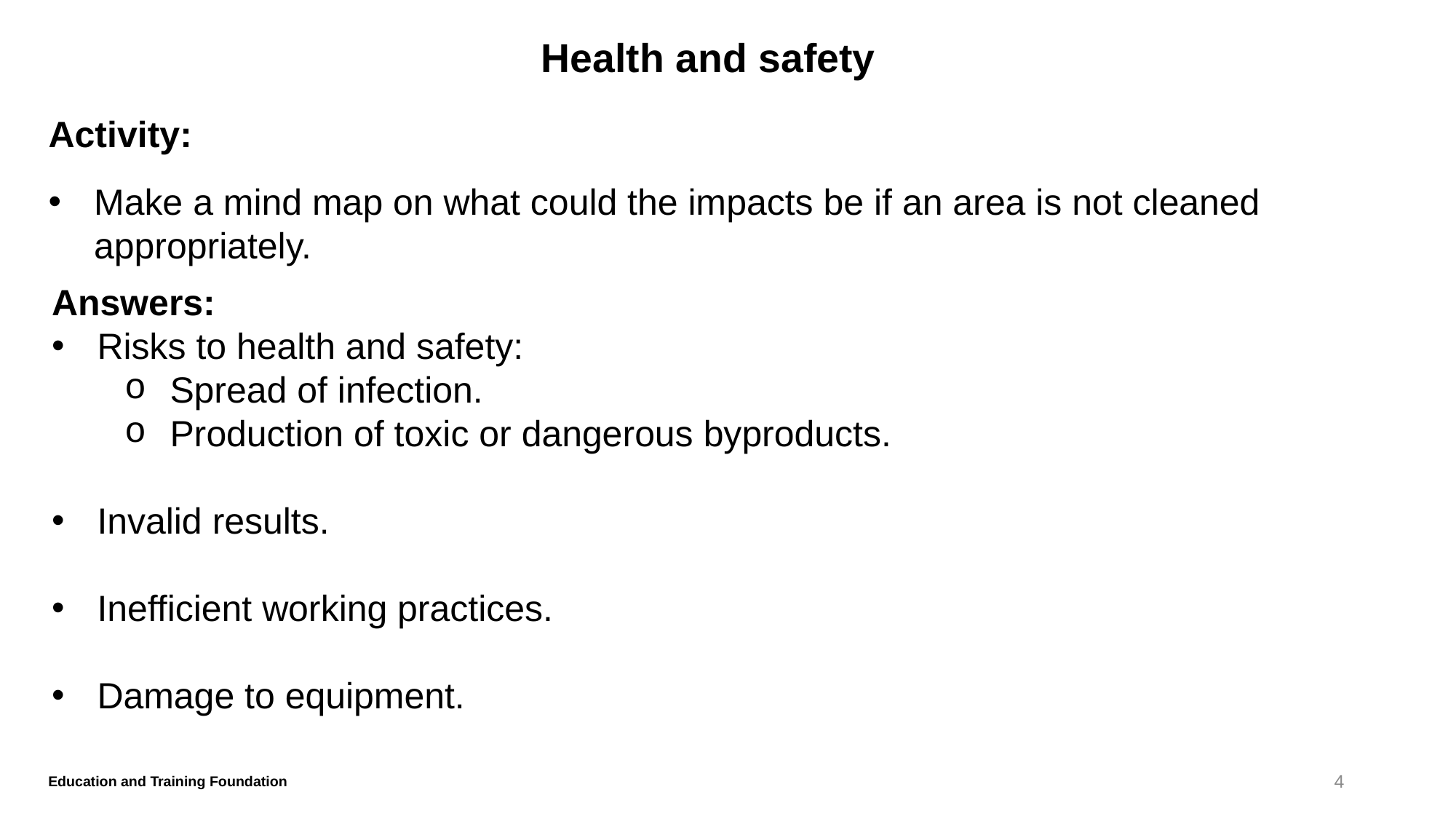

# Health and safety
Activity:
Make a mind map on what could the impacts be if an area is not cleaned appropriately.
Answers:
Risks to health and safety:
Spread of infection.
Production of toxic or dangerous byproducts.

Invalid results.

Inefficient working practices.

Damage to equipment.
4
Education and Training Foundation